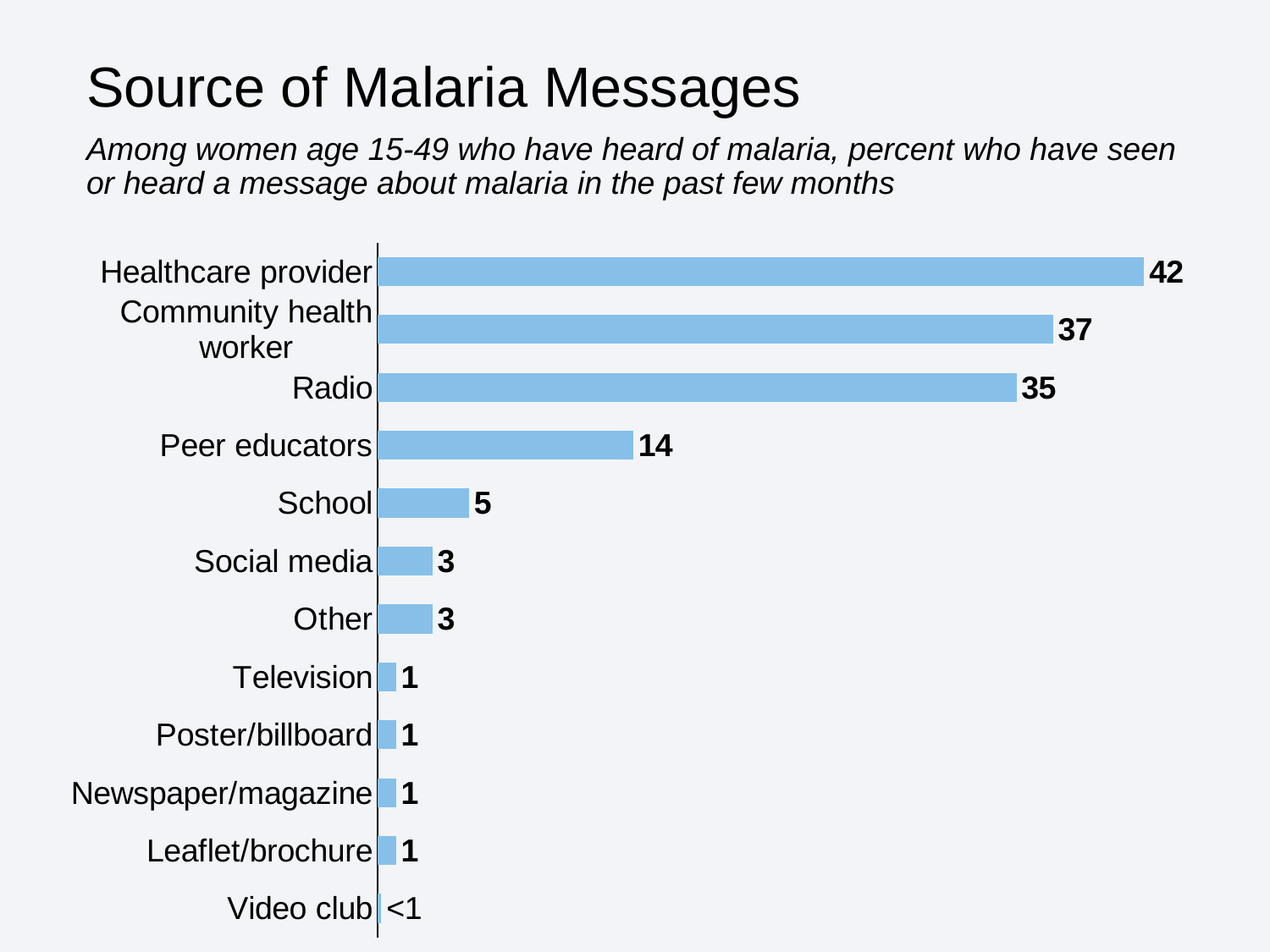

# Source of Malaria Messages
Among women age 15-49 who have heard of malaria, percent who have seen or heard a message about malaria in the past few months

### Chart

| Category | Series 1 |
|---|---|
| Video club | 0.2 |
| Leaflet/brochure | 1.0 |
| Newspaper/magazine | 1.0 |
| Poster/billboard | 1.0 |
| Television | 1.0 |
| Other | 3.0 |
| Social media | 3.0 |
| School | 5.0 |
| Peer educators | 14.0 |
| Radio | 35.0 |
| Community health worker | 37.0 |
| Healthcare provider | 42.0 |